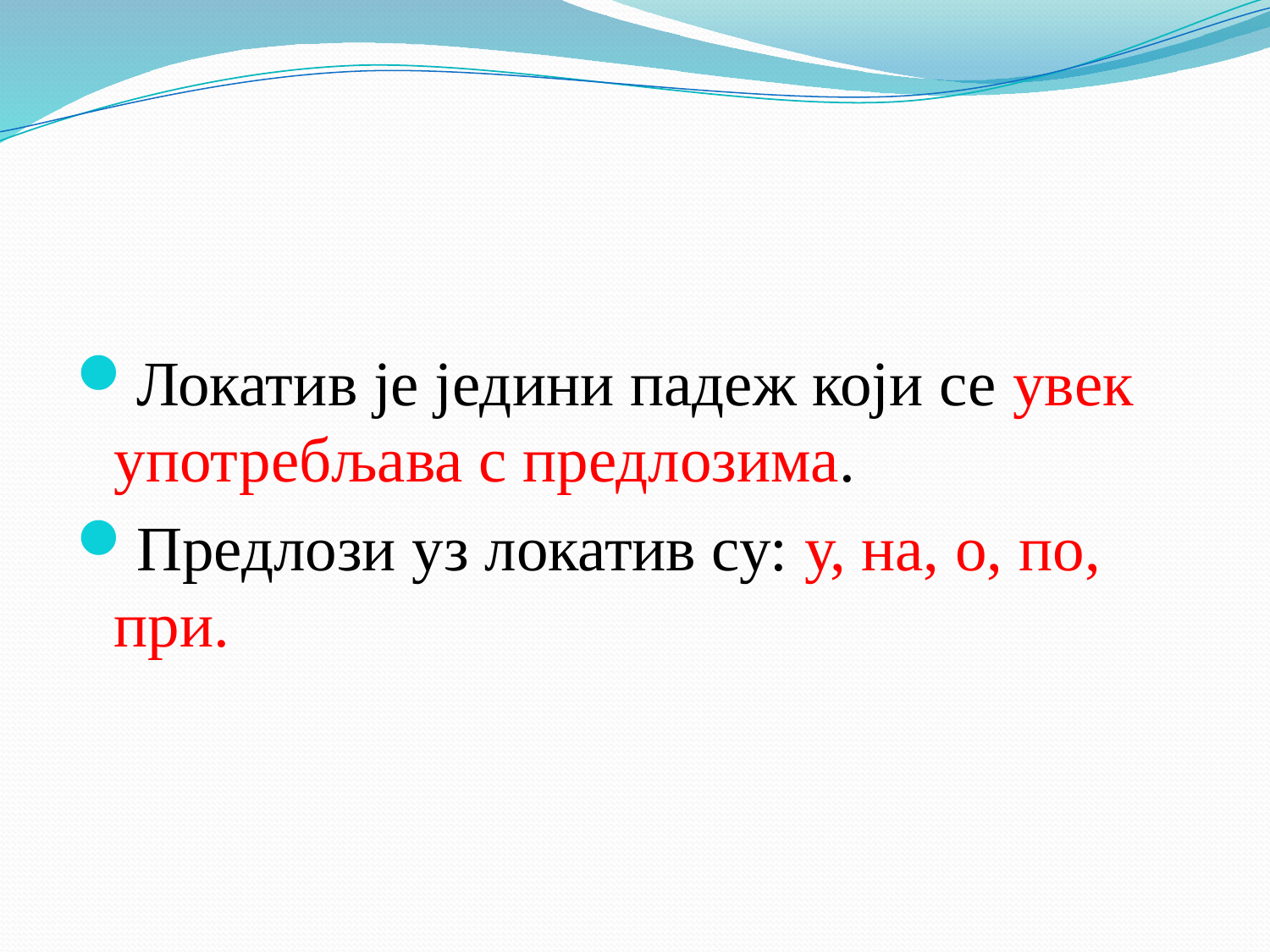

#

Локатив је једини падеж који се увек употребљава с предлозима.
Предлози уз локатив су: у, на, о, по, при.